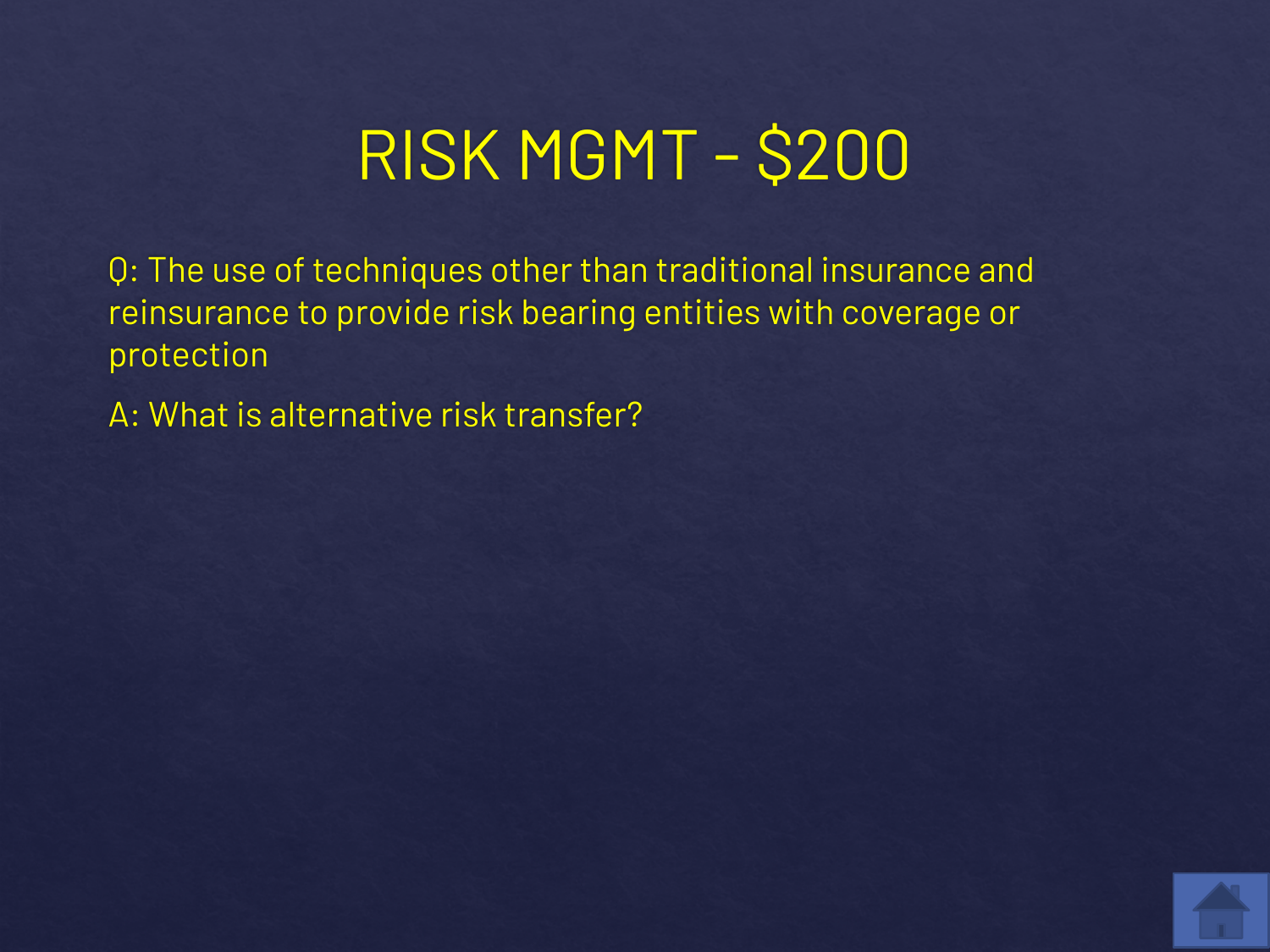

# RISK MGMT - $200
Q: The use of techniques other than traditional insurance and reinsurance to provide risk bearing entities with coverage or protection
A: What is alternative risk transfer?